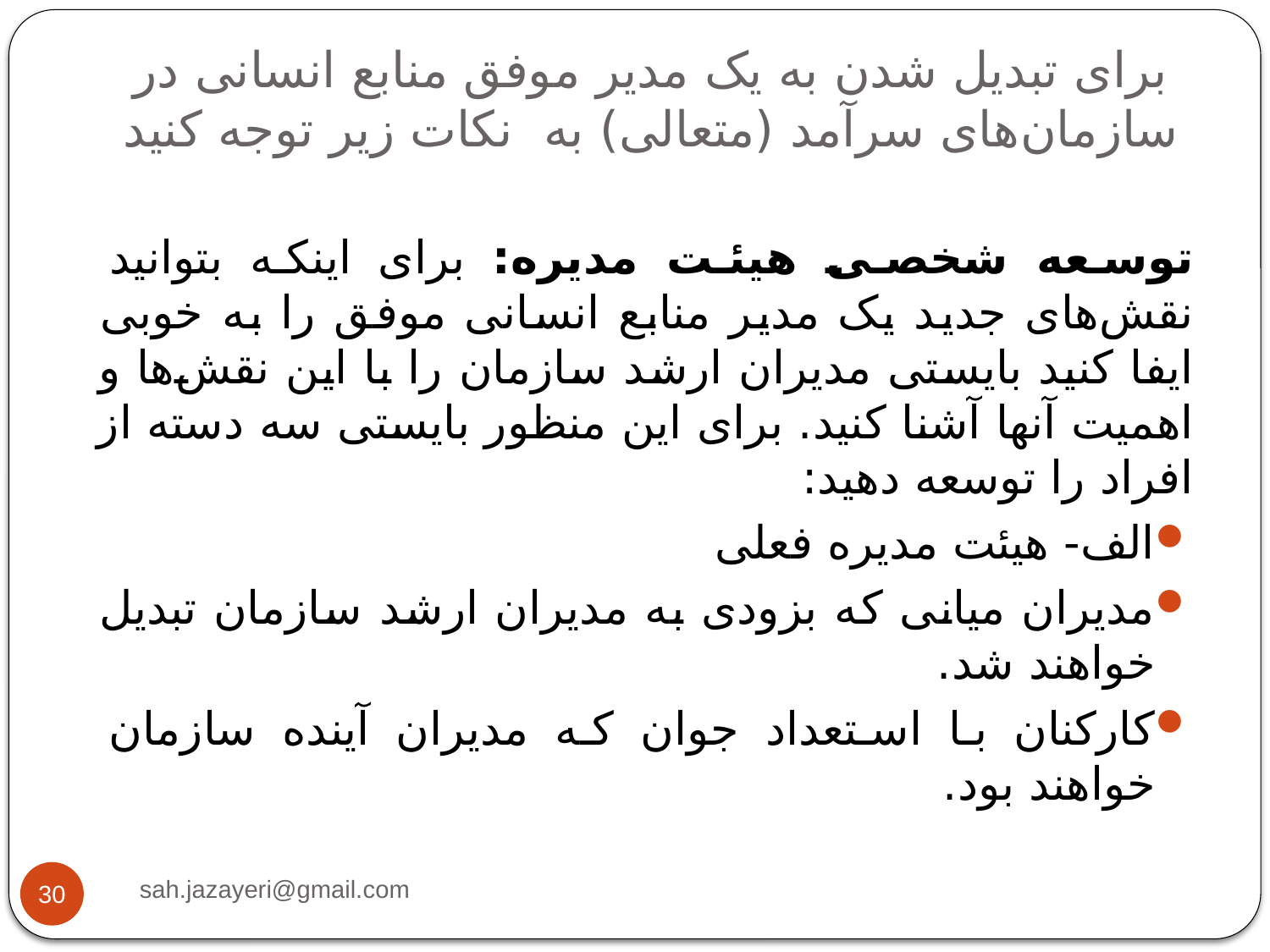

# برای تبدیل شدن به یک مدیر موفق منابع انسانی در سازمان‌های سرآمد (متعالی) به  نکات زیر توجه کنید
توسعه شخصی هیئت مدیره: برای اینکه بتوانید نقش‌های جدید یک مدیر منابع انسانی موفق را به خوبی ایفا کنید بایستی مدیران ارشد سازمان را با این نقش‌ها و اهمیت آنها آشنا کنید. برای این منظور بایستی سه دسته از افراد را توسعه دهید:
الف- هیئت مدیره فعلی
مدیران میانی که بزودی به مدیران ارشد سازمان تبدیل خواهند شد.
کارکنان با استعداد جوان که مدیران آینده سازمان خواهند بود.
sah.jazayeri@gmail.com
30